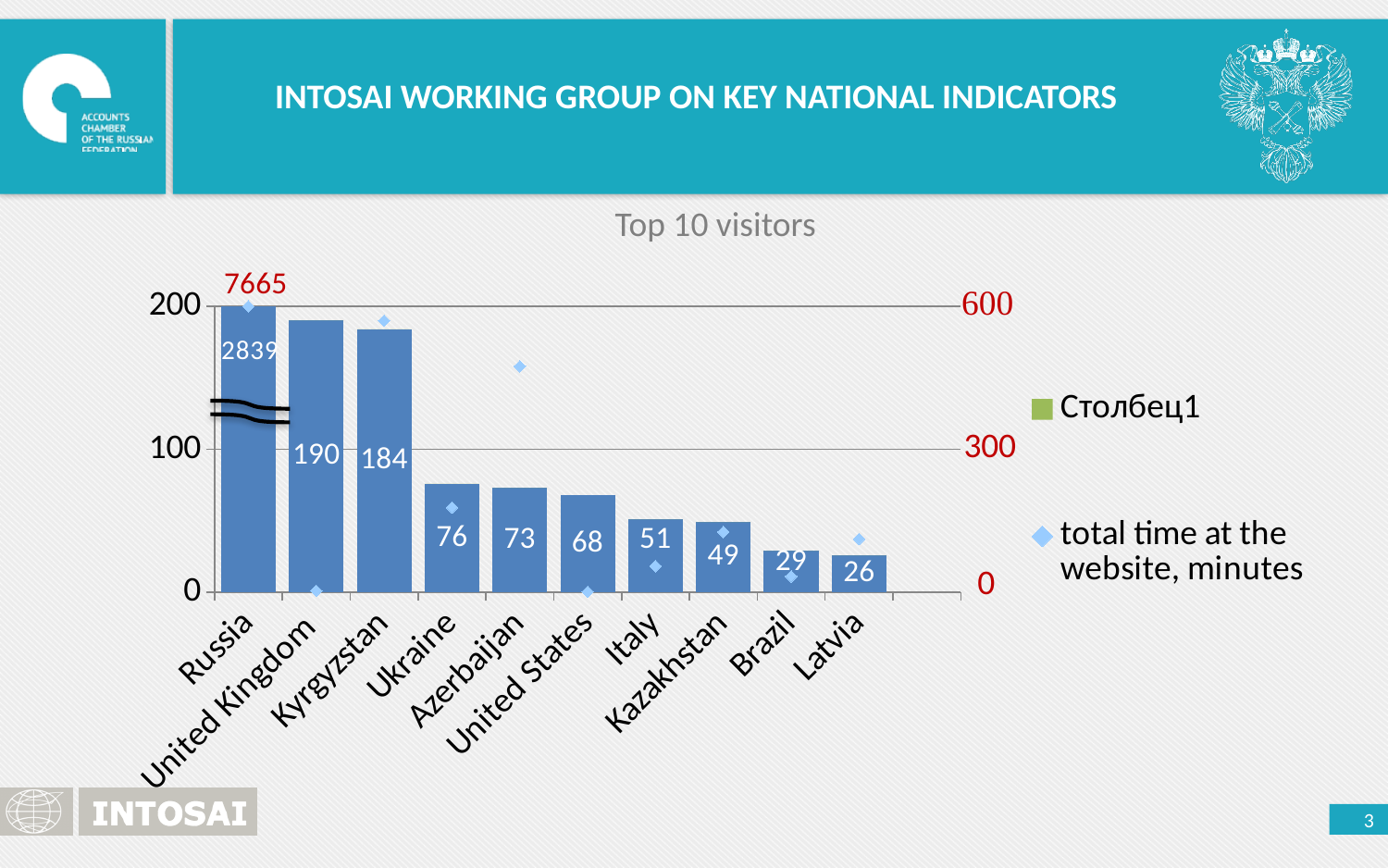

INTOSAI WORKING GROUP ON KEY NATIONAL INDICATORS
Top 10 visitors

### Chart

| Category | page views | Столбец1 | total time at the website, minutes |
|---|---|---|---|
| Russia | 200.0 | 0.0 | 200.0 |
| United Kingdom  | 190.0 | 1.1574074074074073e-05 | 1.11 |
| Kyrgyzstan | 184.0 | 0.0020486111111111113 | 190.0 |
| Ukraine | 76.0 | 0.001550925925925926 | 59.41 |
| Azerbaijan | 73.0 | 0.004293981481481481 | 158.0 |
| United States | 68.0 | 0.0 | 0.4 |
| Italy | 51.0 | 0.0007060185185185185 | 18.4 |
| Kazakhstan | 49.0 | 0.001712962962962963 | 42.31 |
| Brazil | 29.0 | 0.0007638888888888889 | 11.17 |
| Latvia | 26.0 | 0.002847222222222222 | 37.31 |